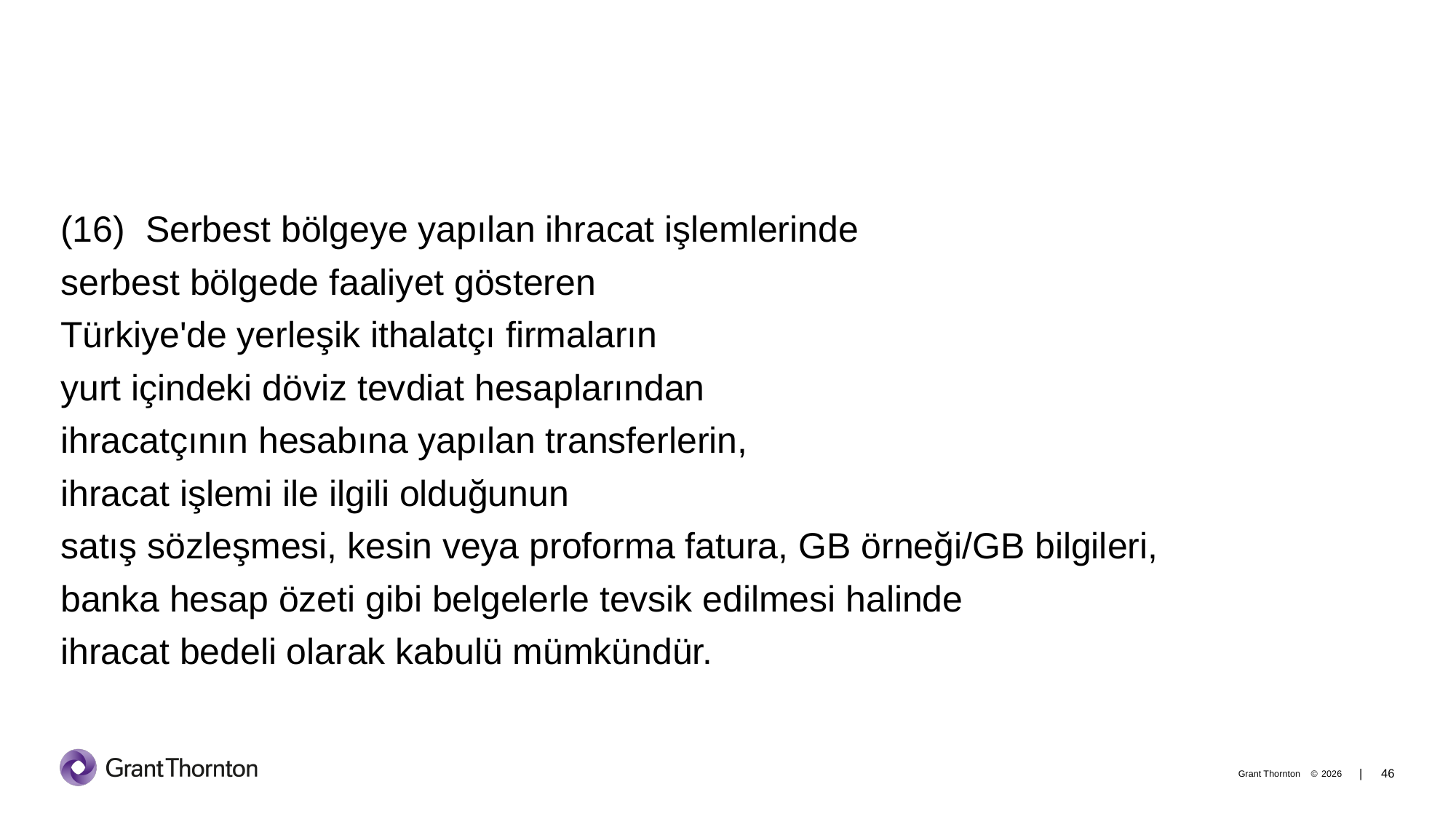

#
(16)  Serbest bölgeye yapılan ihracat işlemlerinde
serbest bölgede faaliyet gösteren
Türkiye'de yerleşik ithalatçı firmaların
yurt içindeki döviz tevdiat hesaplarından
ihracatçının hesabına yapılan transferlerin,
ihracat işlemi ile ilgili olduğunun
satış sözleşmesi, kesin veya proforma fatura, GB örneği/GB bilgileri,
banka hesap özeti gibi belgelerle tevsik edilmesi halinde
ihracat bedeli olarak kabulü mümkündür.
46